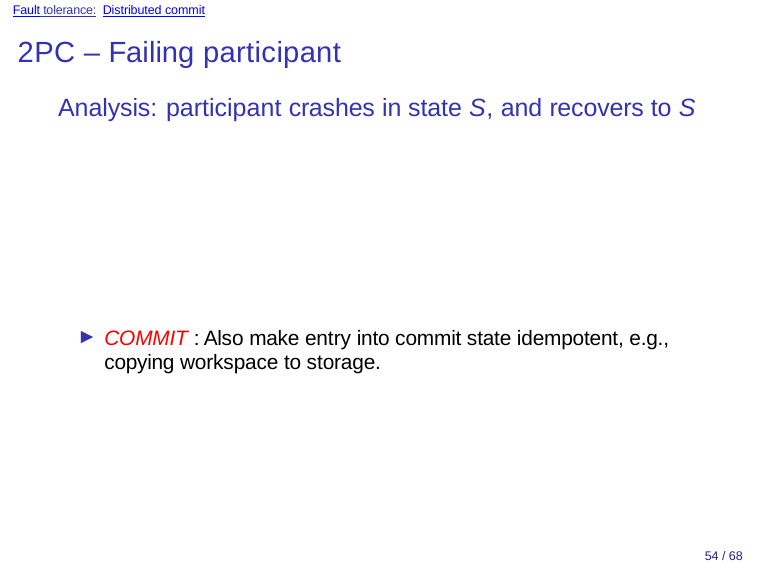

Fault tolerance: Distributed commit
# 2PC – Failing participant
Analysis: participant crashes in state S, and recovers to S
COMMIT : Also make entry into commit state idempotent, e.g.,  copying workspace to storage.
54 / 68